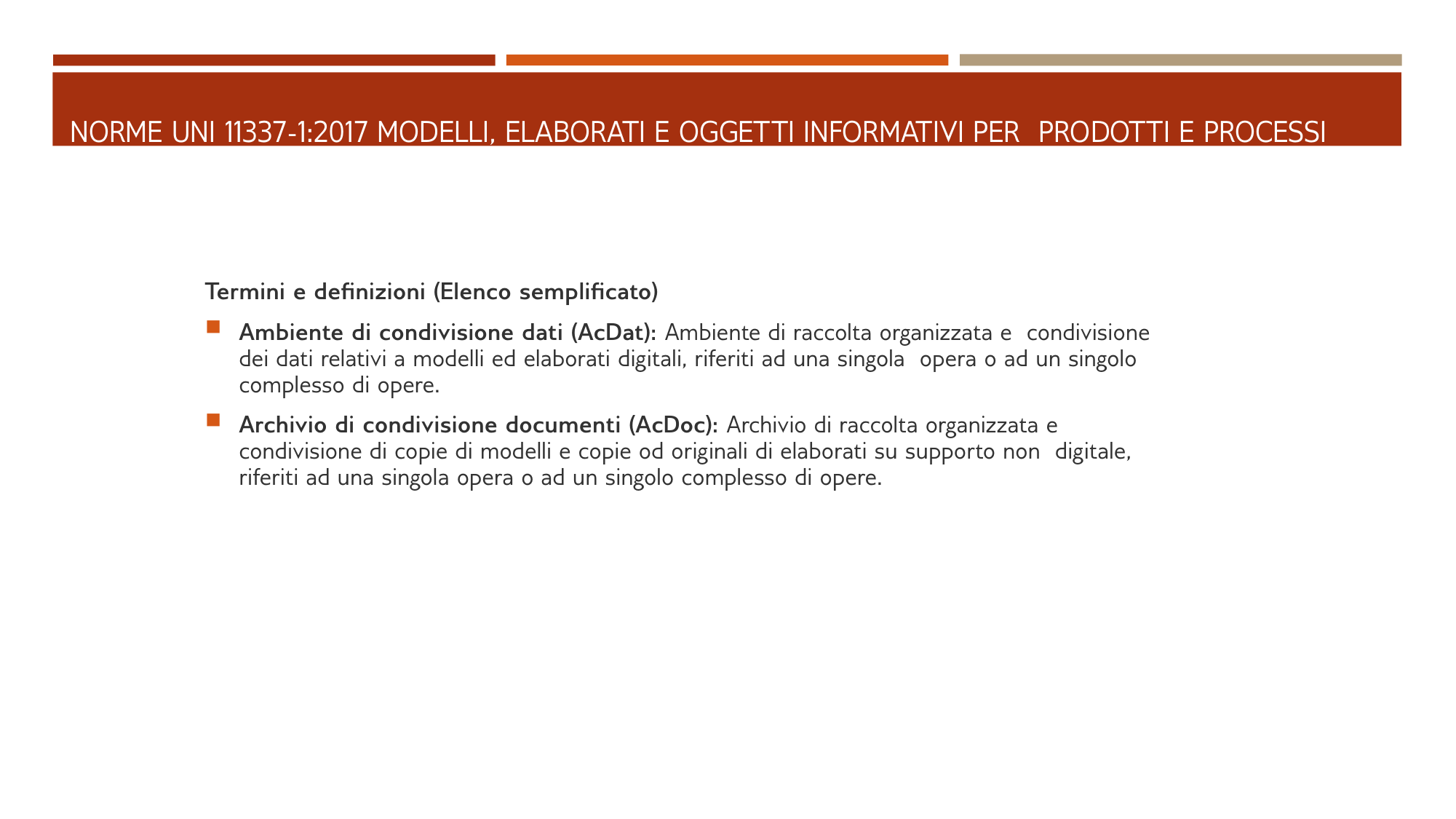

# Norme UNI 11337-1:2017 Modelli, elaborati e oggetti informativi per  prodotti e processi
Termini e definizioni (Elenco semplificato)
Ambiente di condivisione dati (AcDat): Ambiente di raccolta organizzata e  condivisione dei dati relativi a modelli ed elaborati digitali, riferiti ad una singola  opera o ad un singolo complesso di opere.
Archivio di condivisione documenti (AcDoc): Archivio di raccolta organizzata e  condivisione di copie di modelli e copie od originali di elaborati su supporto non  digitale, riferiti ad una singola opera o ad un singolo complesso di opere.